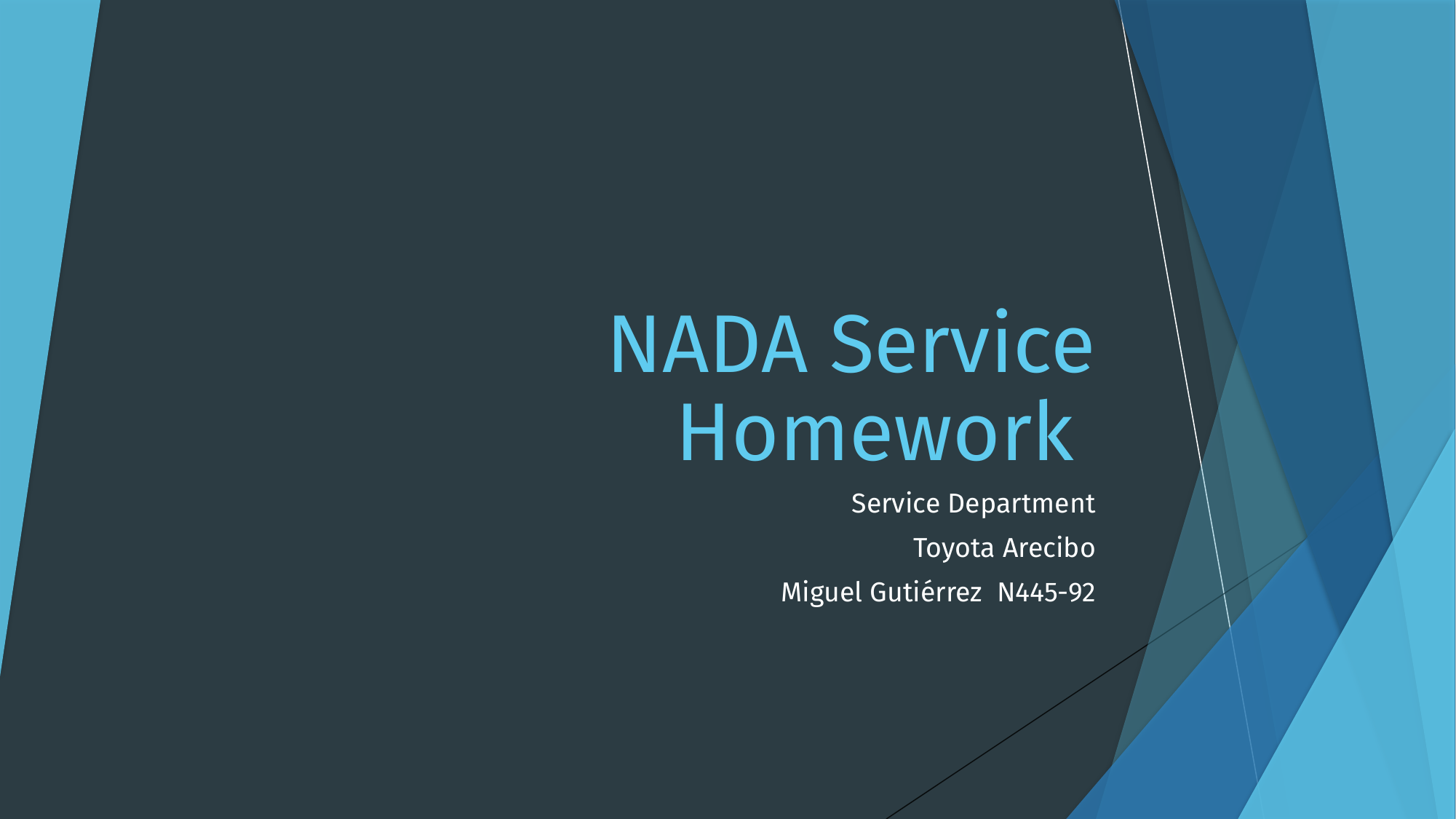

# NADA Service Homework
Service Department
Toyota Arecibo
Miguel Gutiérrez  N445-92